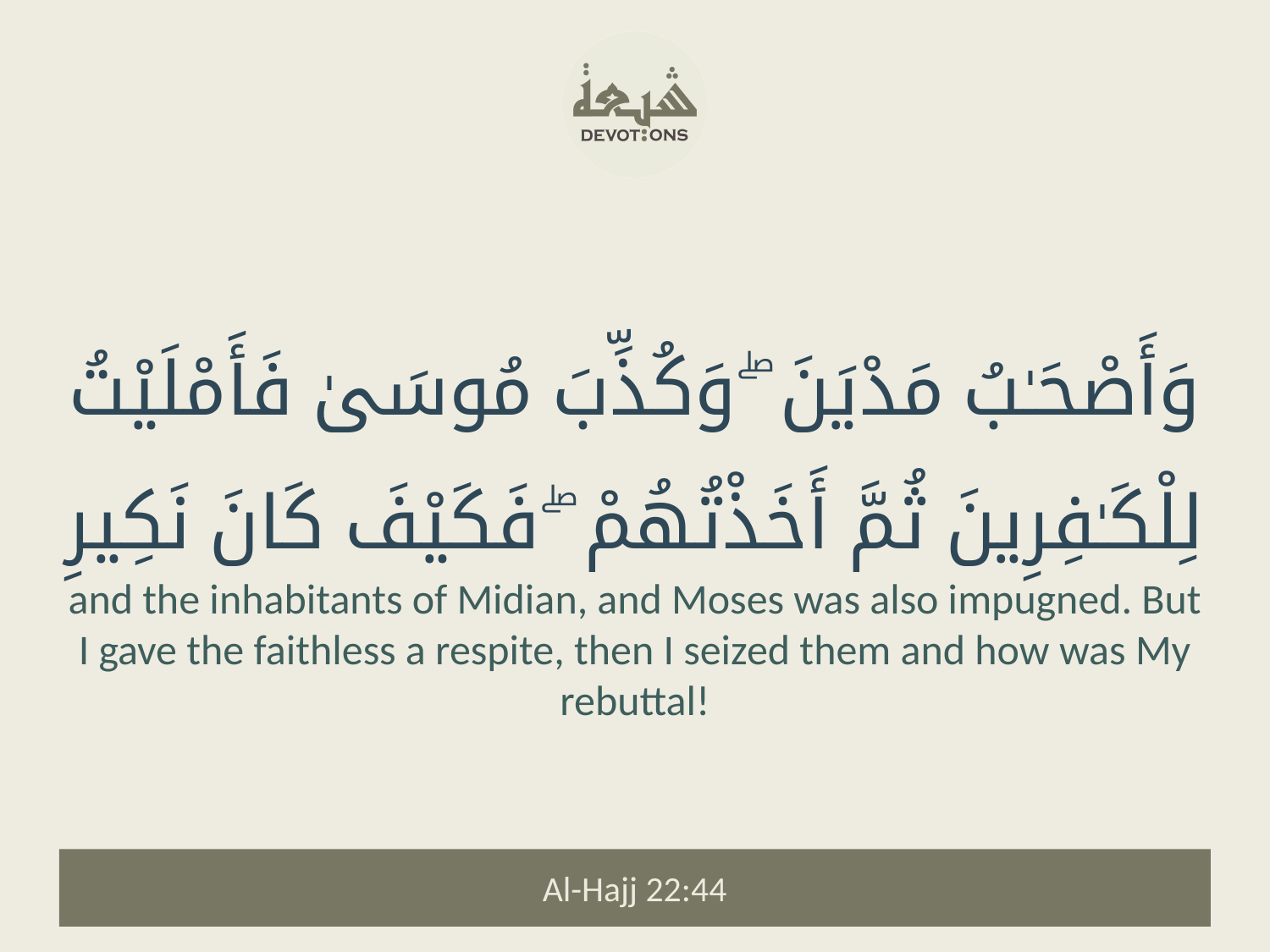

وَأَصْحَـٰبُ مَدْيَنَ ۖ وَكُذِّبَ مُوسَىٰ فَأَمْلَيْتُ لِلْكَـٰفِرِينَ ثُمَّ أَخَذْتُهُمْ ۖ فَكَيْفَ كَانَ نَكِيرِ
and the inhabitants of Midian, and Moses was also impugned. But I gave the faithless a respite, then I seized them and how was My rebuttal!
Al-Hajj 22:44